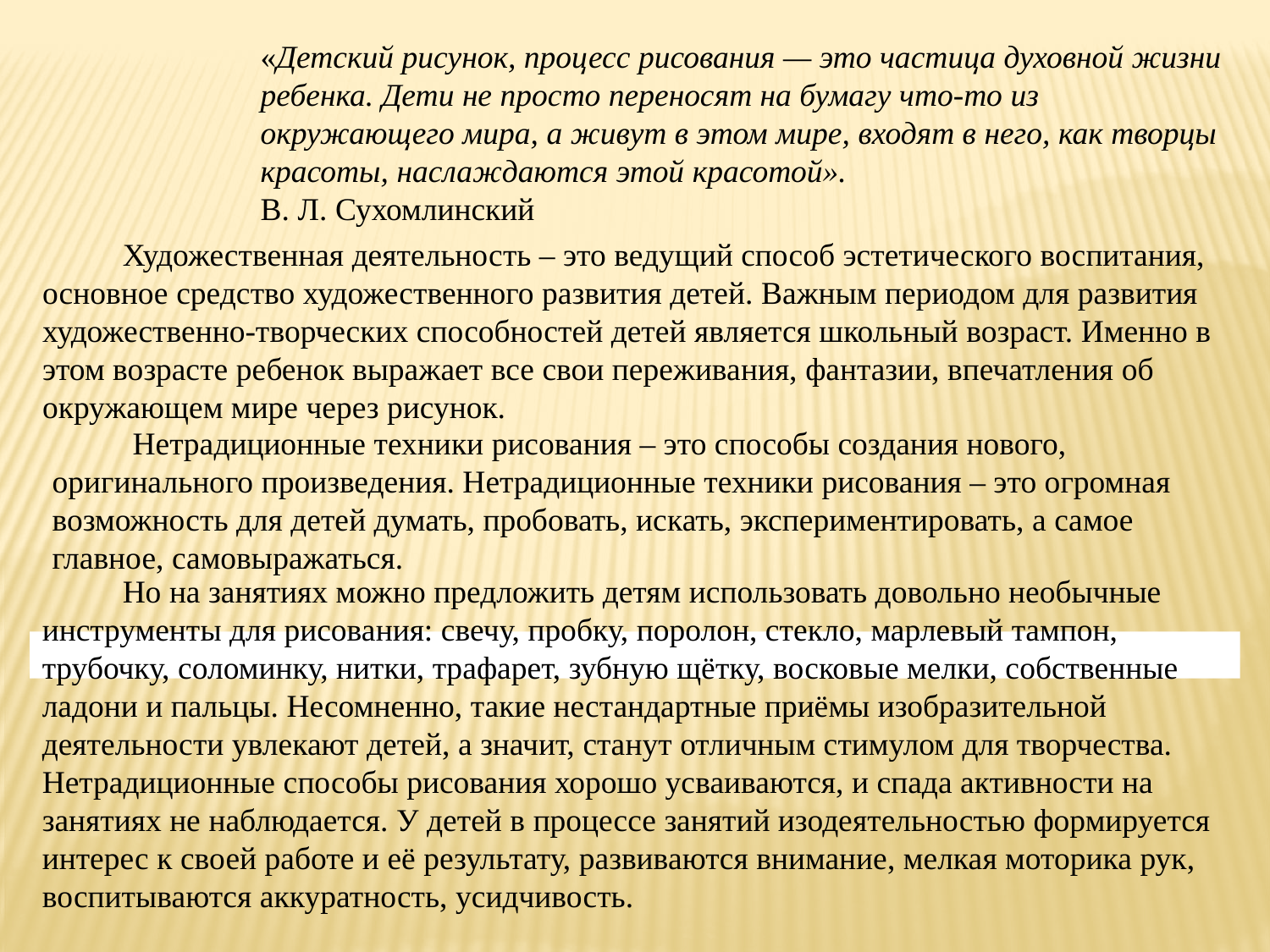

«Детский рисунок, процесс рисования — это частица духовной жизни ребенка. Дети не просто переносят на бумагу что-то из окружающего мира, а живут в этом мире, входят в него, как творцы красоты, наслаждаются этой красотой».
В. Л. Сухомлинский
          Художественная деятельность – это ведущий способ эстетического воспитания, основное средство художественного развития детей. Важным периодом для развития художественно-творческих способностей детей является школьный возраст. Именно в этом возрасте ребенок выражает все свои переживания, фантазии, впечатления об окружающем мире через рисунок.
          Нетрадиционные техники рисования – это способы создания нового, оригинального произведения. Нетрадиционные техники рисования – это огромная возможность для детей думать, пробовать, искать, экспериментировать, а самое главное, самовыражаться.

          Но на занятиях можно предложить детям использовать довольно необычные инструменты для рисования: свечу, пробку, поролон, стекло, марлевый тампон, трубочку, соломинку, нитки, трафарет, зубную щётку, восковые мелки, собственные ладони и пальцы. Несомненно, такие нестандартные приёмы изобразительной деятельности увлекают детей, а значит, станут отличным стимулом для творчества.
Нетрадиционные способы рисования хорошо усваиваются, и спада активности на занятиях не наблюдается. У детей в процессе занятий изодеятельностью формируется интерес к своей работе и её результату, развиваются внимание, мелкая моторика рук, воспитываются аккуратность, усидчивость.